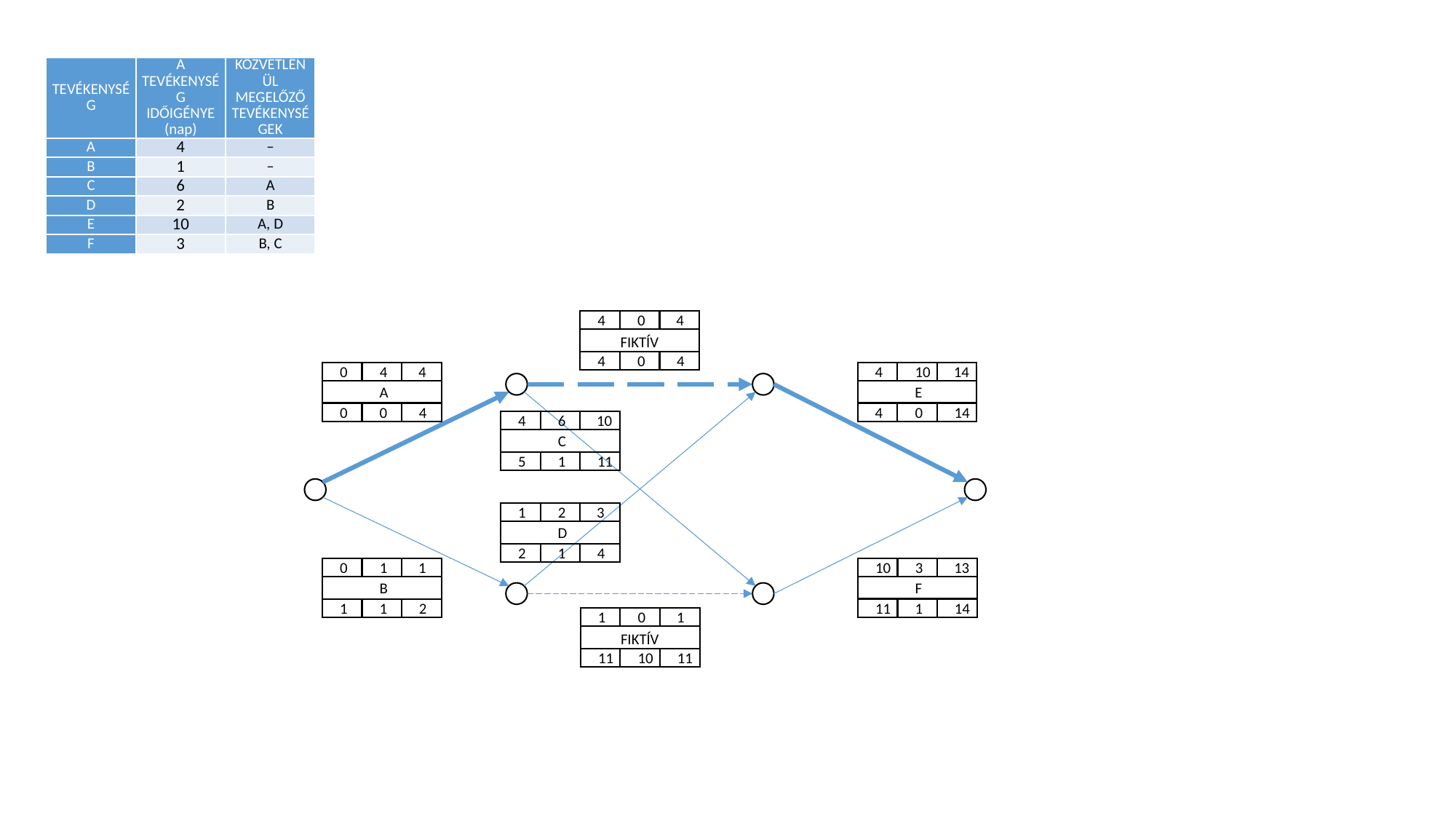

| TEVÉKENYSÉG | A TEVÉKENYSÉG IDŐIGÉNYE (nap) | KÖZVETLENÜL MEGELŐZŐ TEVÉKENYSÉGEK |
| --- | --- | --- |
| A | 4 | – |
| B | 1 | – |
| C | 6 | A |
| D | 2 | B |
| E | 10 | A, D |
| F | 3 | B, C |
4
0
4

FIKTÍV
0
4
4
0
4
4

A
0
4
0
4
10
14

E
0
14
4

4
6
10

C
1
11
5

1
2
3

D
1
4
2
10
3
13

F
1
14
11
0
1
1

B
1
2
1

1
0
1

FIKTÍV
10
11
11